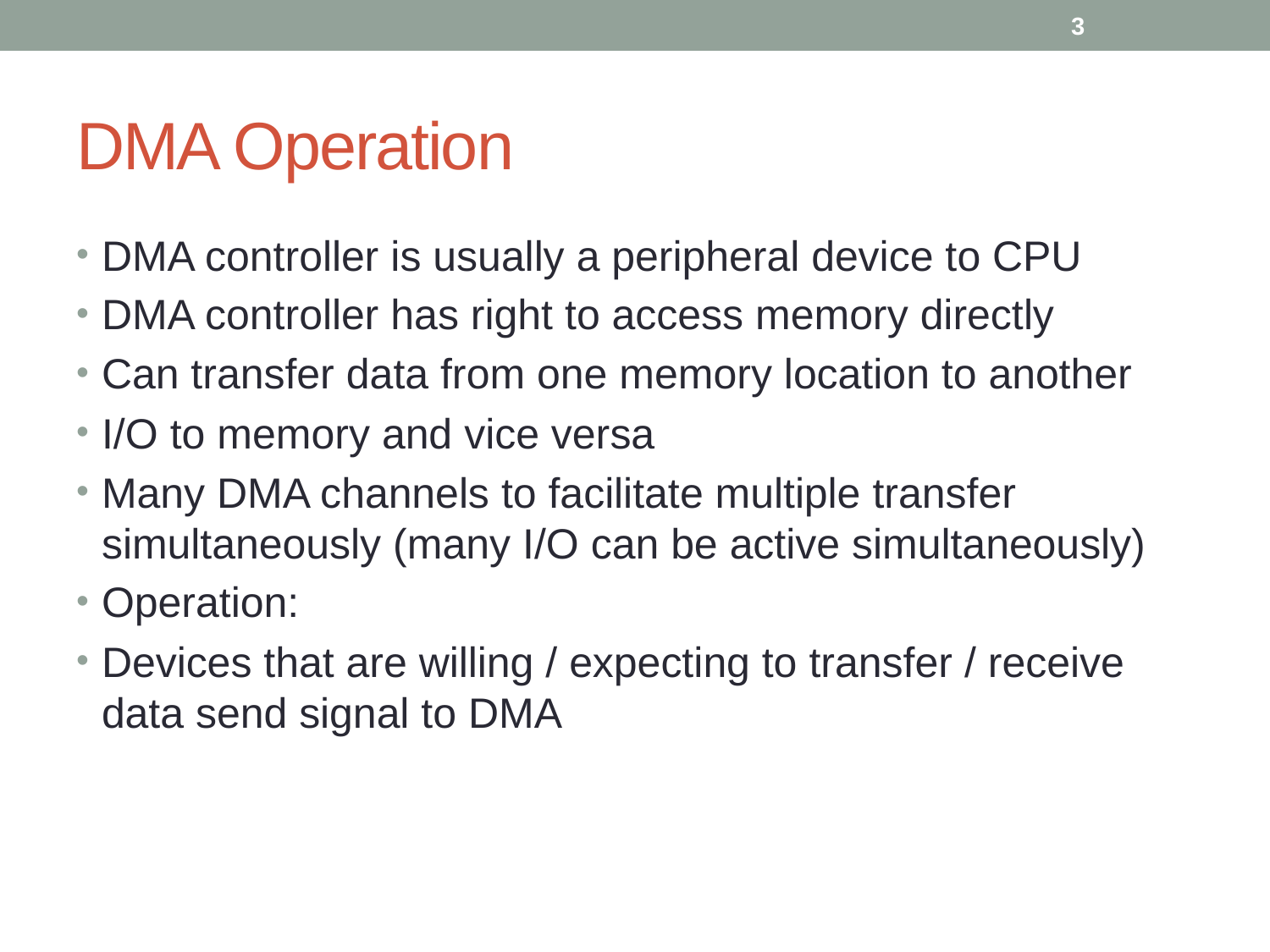

3
# DMA Operation
DMA controller is usually a peripheral device to CPU
DMA controller has right to access memory directly
Can transfer data from one memory location to another
I/O to memory and vice versa
Many DMA channels to facilitate multiple transfer simultaneously (many I/O can be active simultaneously)
Operation:
Devices that are willing / expecting to transfer / receive data send signal to DMA